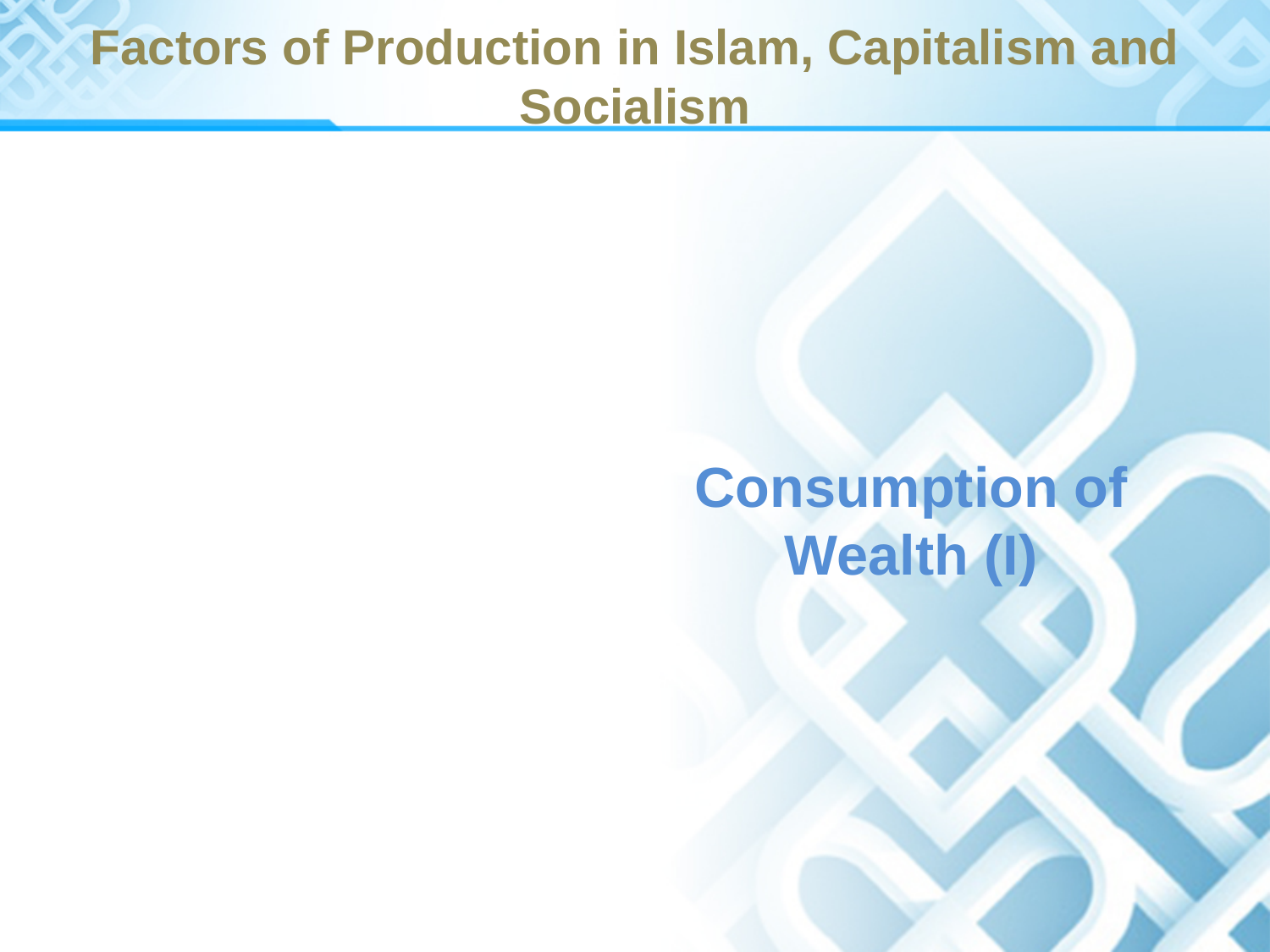

# Factors of Production in Islam, Capitalism and Socialism
Consumption of Wealth (I)